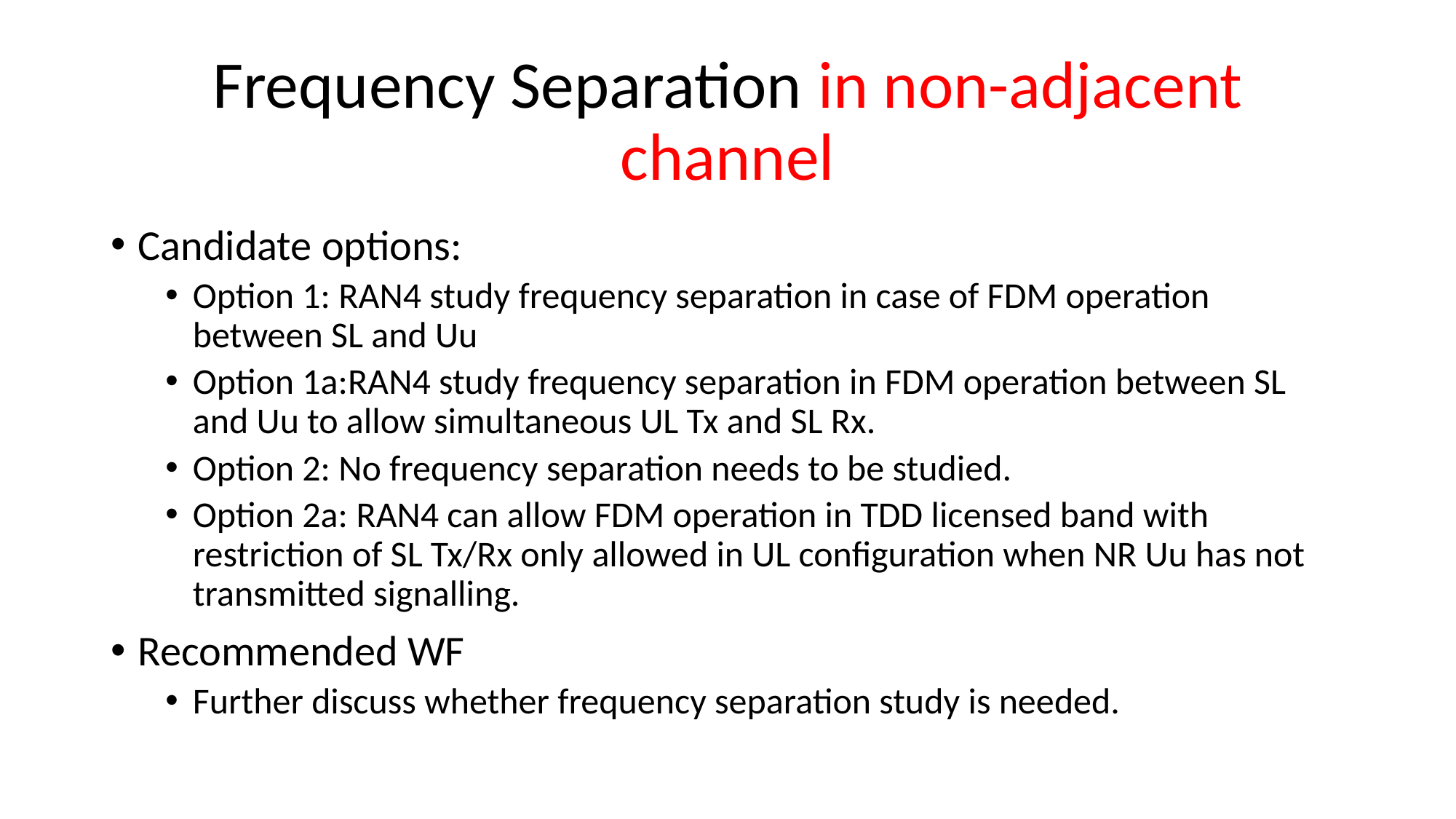

# Frequency Separation in non-adjacent channel
Candidate options:
Option 1: RAN4 study frequency separation in case of FDM operation between SL and Uu
Option 1a:RAN4 study frequency separation in FDM operation between SL and Uu to allow simultaneous UL Tx and SL Rx.
Option 2: No frequency separation needs to be studied.
Option 2a: RAN4 can allow FDM operation in TDD licensed band with restriction of SL Tx/Rx only allowed in UL configuration when NR Uu has not transmitted signalling.
Recommended WF
Further discuss whether frequency separation study is needed.